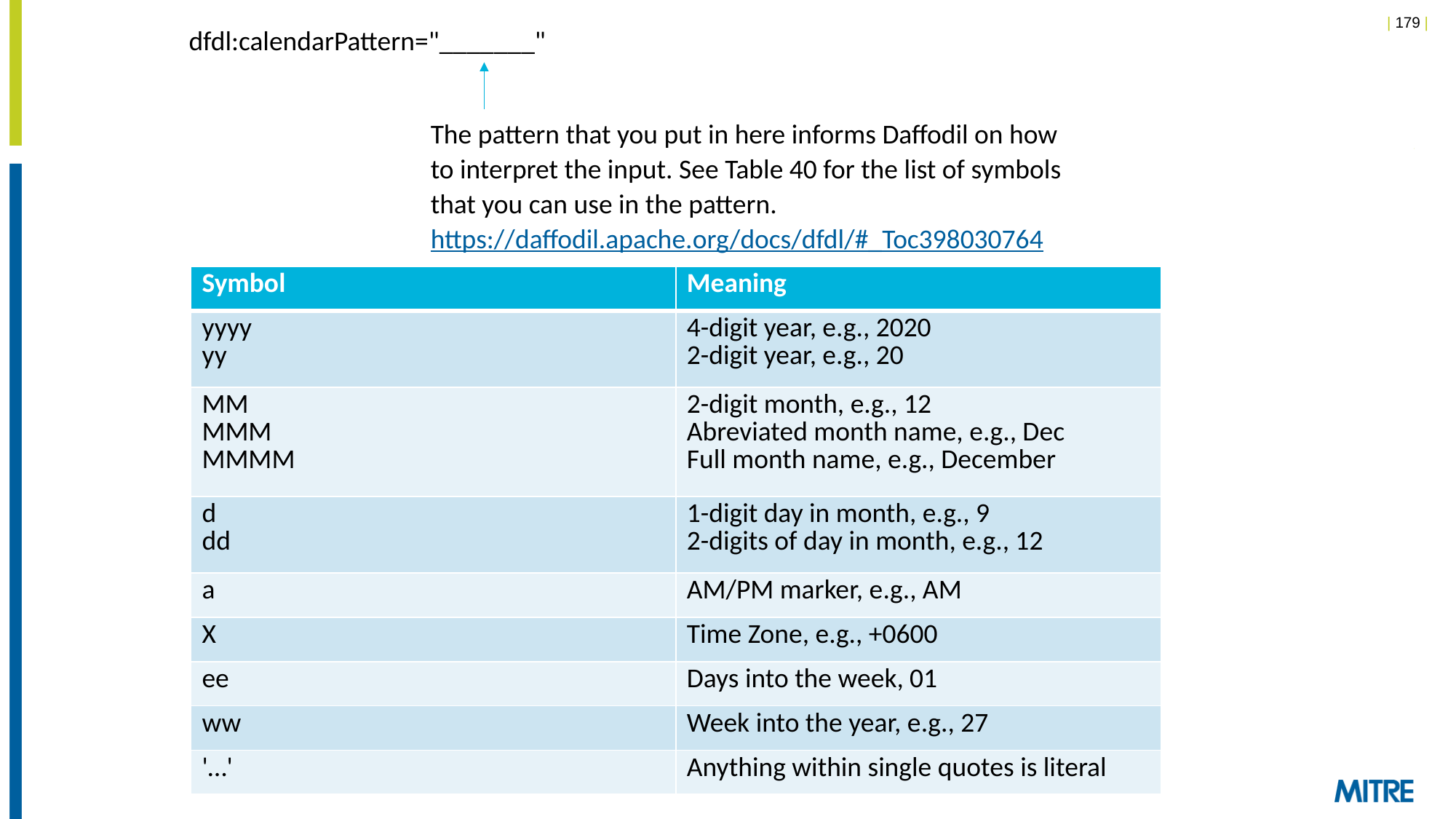

dfdl:calendarPattern="_______"
The pattern that you put in here informs Daffodil on how to interpret the input. See Table 40 for the list of symbols that you can use in the pattern.
https://daffodil.apache.org/docs/dfdl/#_Toc398030764
| Symbol | Meaning |
| --- | --- |
| yyyy yy | 4-digit year, e.g., 2020 2-digit year, e.g., 20 |
| MM MMM MMMM | 2-digit month, e.g., 12 Abreviated month name, e.g., Dec Full month name, e.g., December |
| d dd | 1-digit day in month, e.g., 9 2-digits of day in month, e.g., 12 |
| a | AM/PM marker, e.g., AM |
| X | Time Zone, e.g., +0600 |
| ee | Days into the week, 01 |
| ww | Week into the year, e.g., 27 |
| '…' | Anything within single quotes is literal |